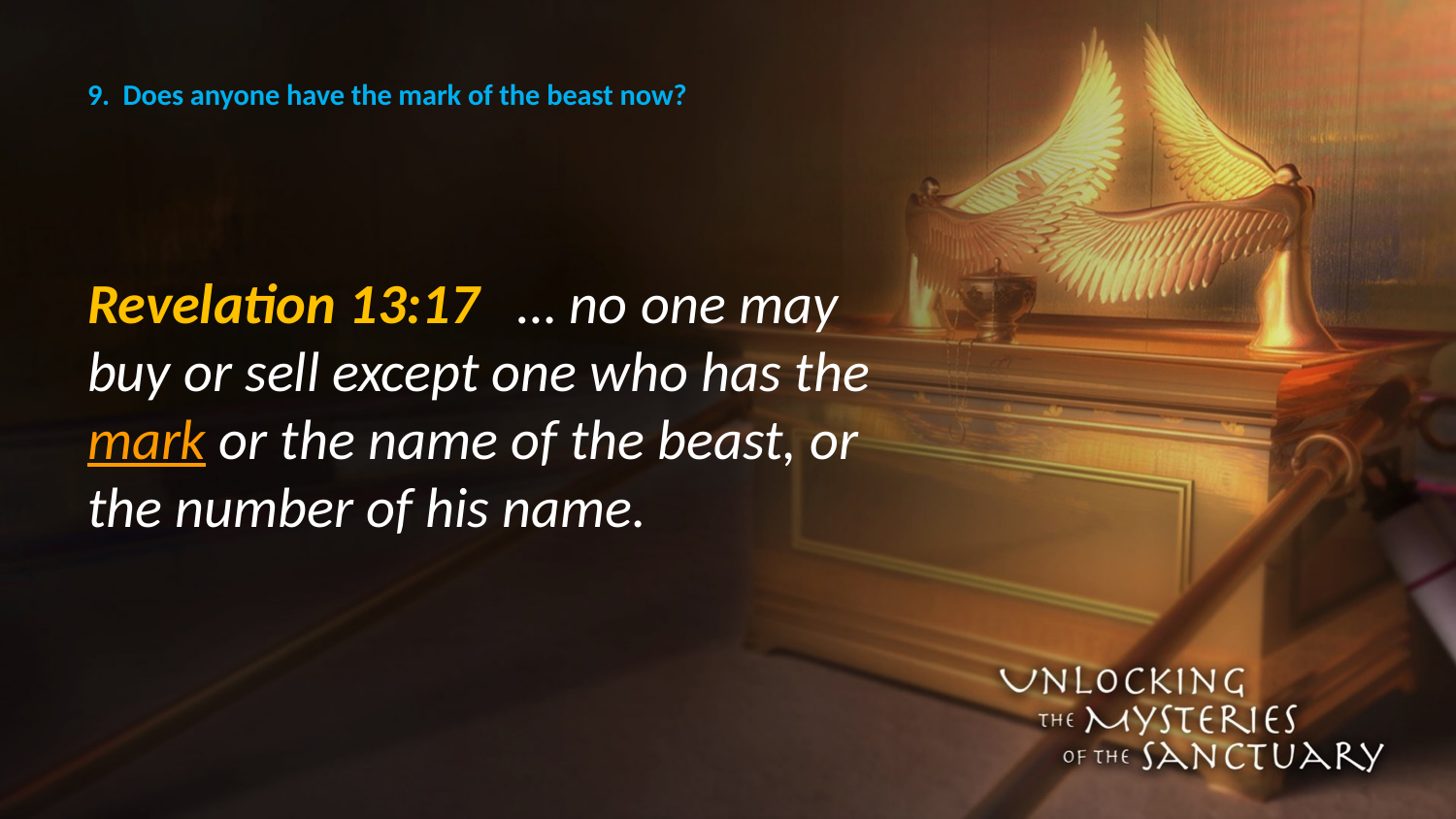

# 9.  Does anyone have the mark of the beast now?

Revelation 13:17   … no one may buy or sell except one who has the mark or the name of the beast, or the number of his name.